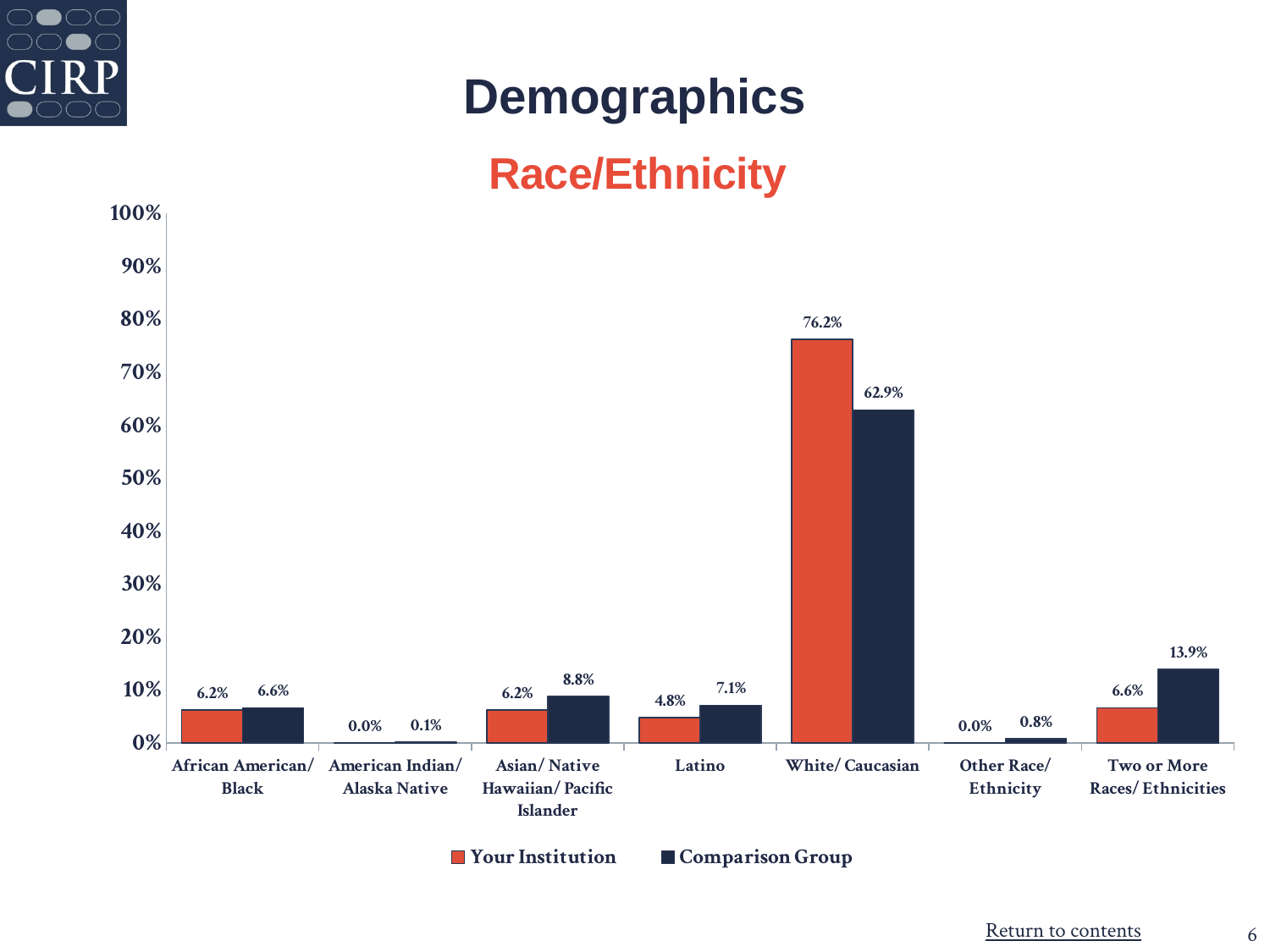

# Demographics

### Chart: Race/Ethnicity

| Category | Your Institution | Comparison Group |
|---|---|---|
| African American/ Black | 0.062 | 0.066 |
| American Indian/ Alaska Native | 0.0 | 0.001 |
| Asian/ Native Hawaiian/ Pacific Islander | 0.062 | 0.088 |
| Latino | 0.048 | 0.071 |
| White/ Caucasian | 0.762 | 0.629 |
| Other Race/ Ethnicity | 0.0 | 0.008 |
| Two or More Races/ Ethnicities | 0.066 | 0.139 |
6